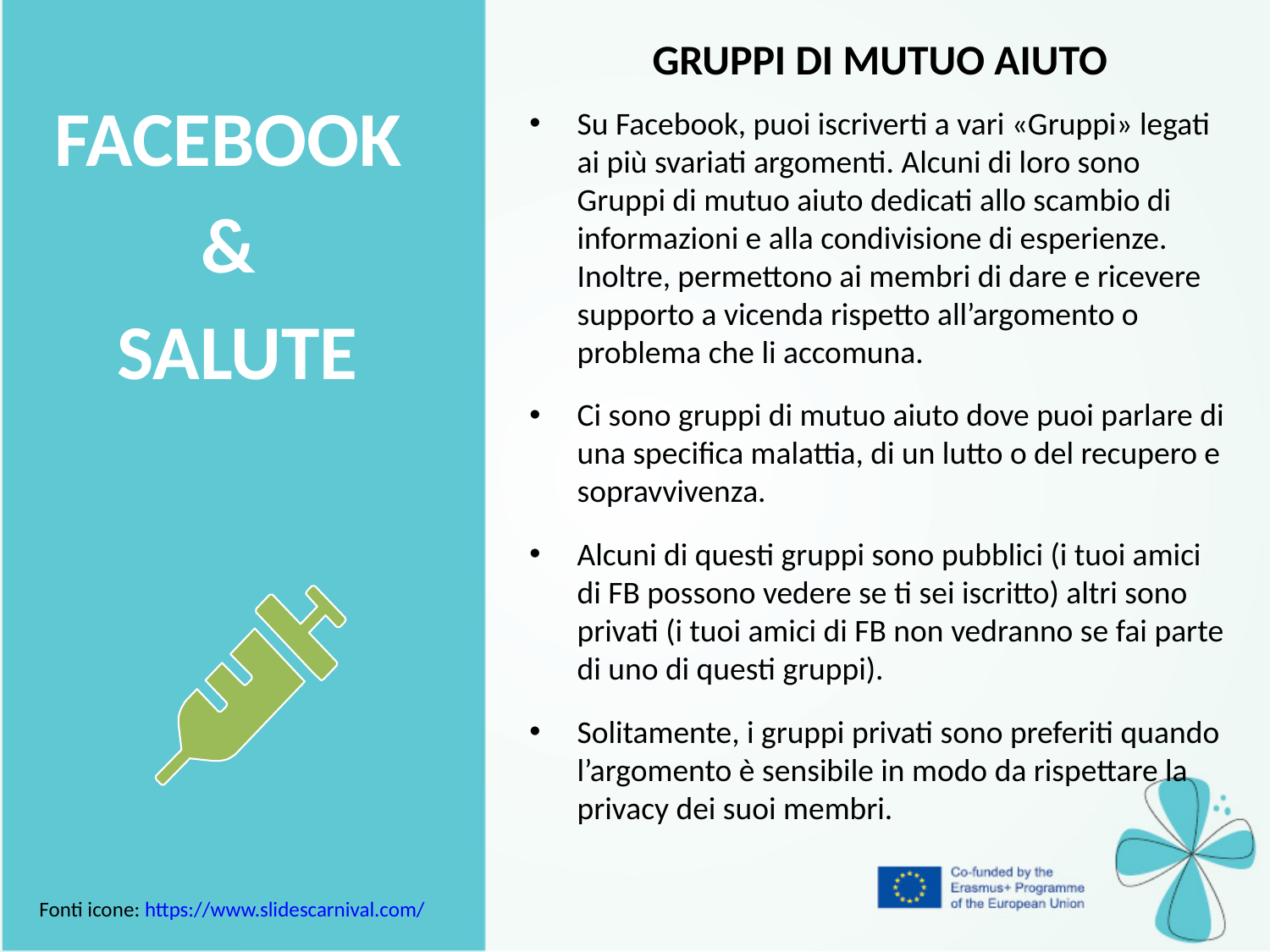

GRUPPI DI MUTUO AIUTO

| Facebook & SALUTE |
| --- |
Su Facebook, puoi iscriverti a vari «Gruppi» legati ai più svariati argomenti. Alcuni di loro sono Gruppi di mutuo aiuto dedicati allo scambio di informazioni e alla condivisione di esperienze. Inoltre, permettono ai membri di dare e ricevere supporto a vicenda rispetto all’argomento o problema che li accomuna.
Ci sono gruppi di mutuo aiuto dove puoi parlare di una specifica malattia, di un lutto o del recupero e sopravvivenza.
Alcuni di questi gruppi sono pubblici (i tuoi amici di FB possono vedere se ti sei iscritto) altri sono privati (i tuoi amici di FB non vedranno se fai parte di uno di questi gruppi).

Solitamente, i gruppi privati sono preferiti quando l’argomento è sensibile in modo da rispettare la privacy dei suoi membri.

Fonti icone: https://www.slidescarnival.com/